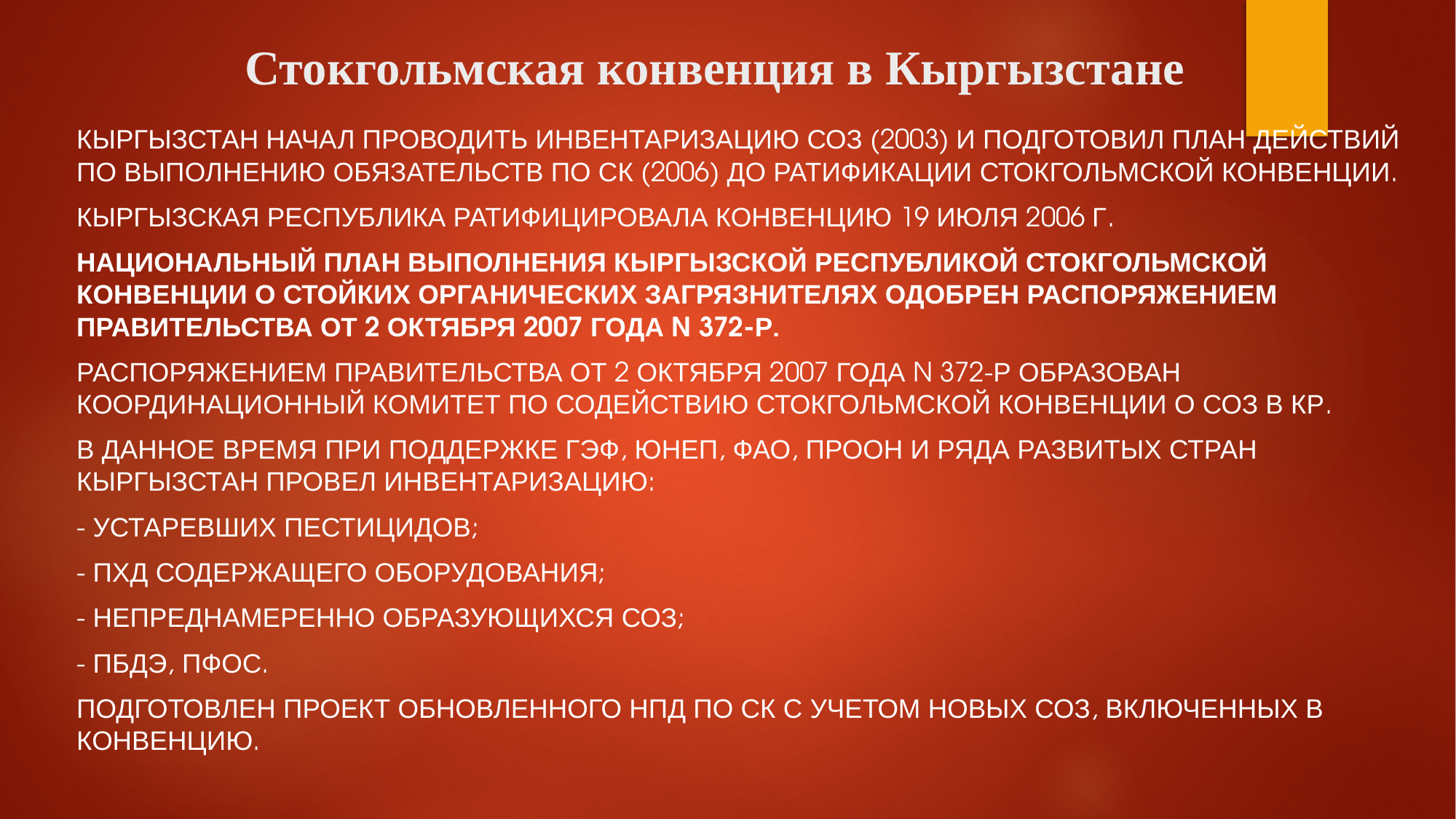

# Стокгольмская конвенция в Кыргызстане
Кыргызстан начал проводить инвентаризацию СОЗ (2003) и подготовил План действий по выполнению обязательств по СК (2006) до ратификации Стокгольмской конвенции.
Кыргызская Республика ратифицировала Конвенцию 19 июля 2006 г.
Национальный план выполнения Кыргызской Республикой Стокгольмской конвенции о стойких органических загрязнителях одобрен распоряжением правительства от 2 октября 2007 года N 372-р.
Распоряжением Правительства от 2 октября 2007 года N 372-р образован Координационный комитет по содействию Стокгольмской конвенции о СОЗ в КР.
В данное время при поддержке ГЭФ, ЮНЕП, ФАО, ПРООН и ряда развитых стран Кыргызстан провел инвентаризацию:
- устаревших пестицидов;
- ПХД содержащего оборудования;
- непреднамеренно образующихся СОЗ;
- ПБДЭ, ПФОС.
Подготовлен проект обновленного НПД по СК с учетом новых СОЗ, включенных в конвенцию.